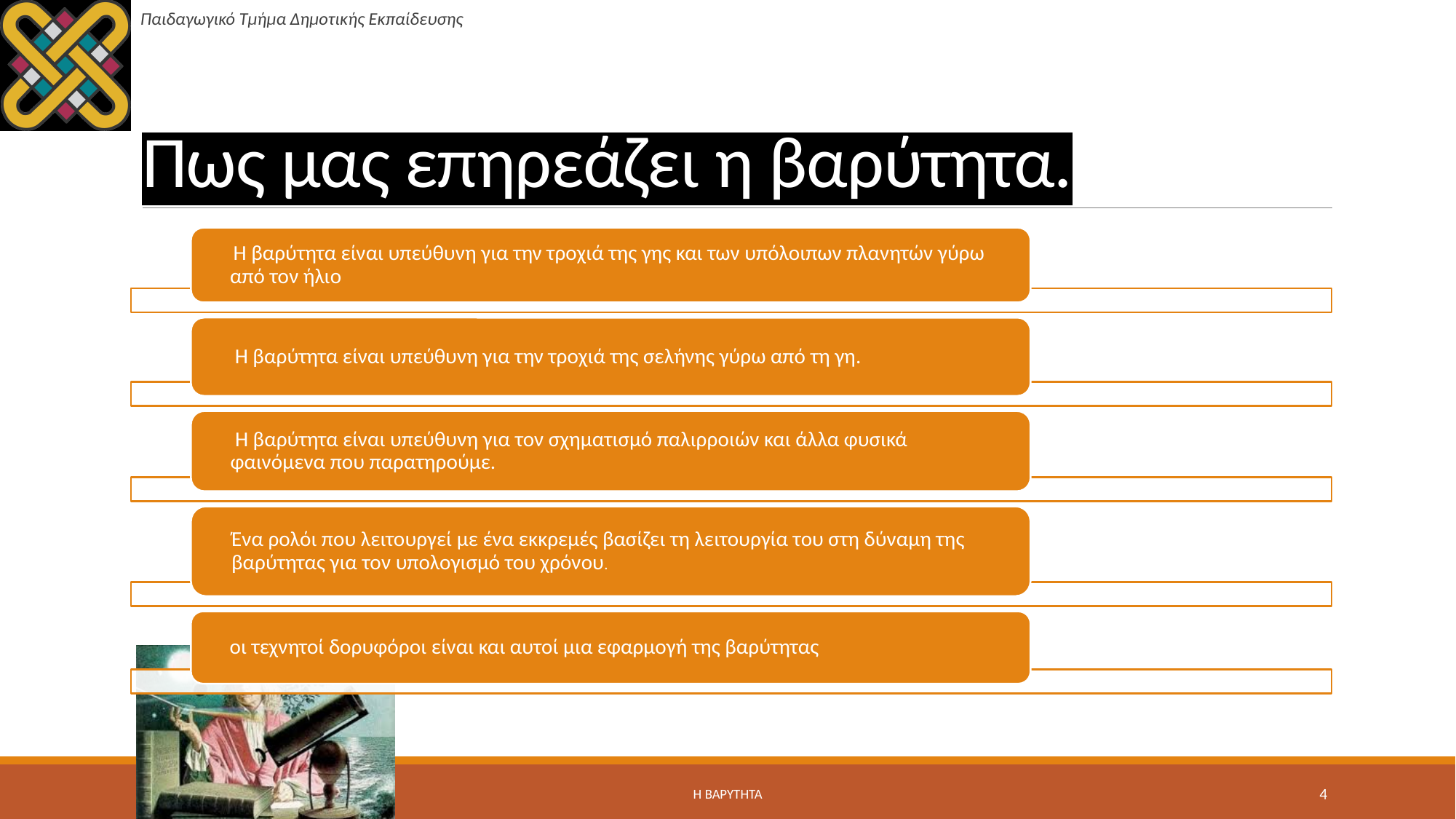

Παιδαγωγικό Τμήμα Δημοτικής Εκπαίδευσης
# Πως μας επηρεάζει η βαρύτητα.
 Η βαρύτητα είναι υπεύθυνη για την τροχιά της γης και των υπόλοιπων πλανητών γύρω από τον ήλιο
 Η βαρύτητα είναι υπεύθυνη για την τροχιά της σελήνης γύρω από τη γη.
 Η βαρύτητα είναι υπεύθυνη για τον σχηματισμό παλιρροιών και άλλα φυσικά φαινόμενα που παρατηρούμε.
Ένα ρολόι που λειτουργεί με ένα εκκρεμές βασίζει τη λειτουργία του στη δύναμη της βαρύτητας για τον υπολογισμό του χρόνου.
οι τεχνητοί δορυφόροι είναι και αυτοί μια εφαρμογή της βαρύτητας
Η Βαρύτητα
4